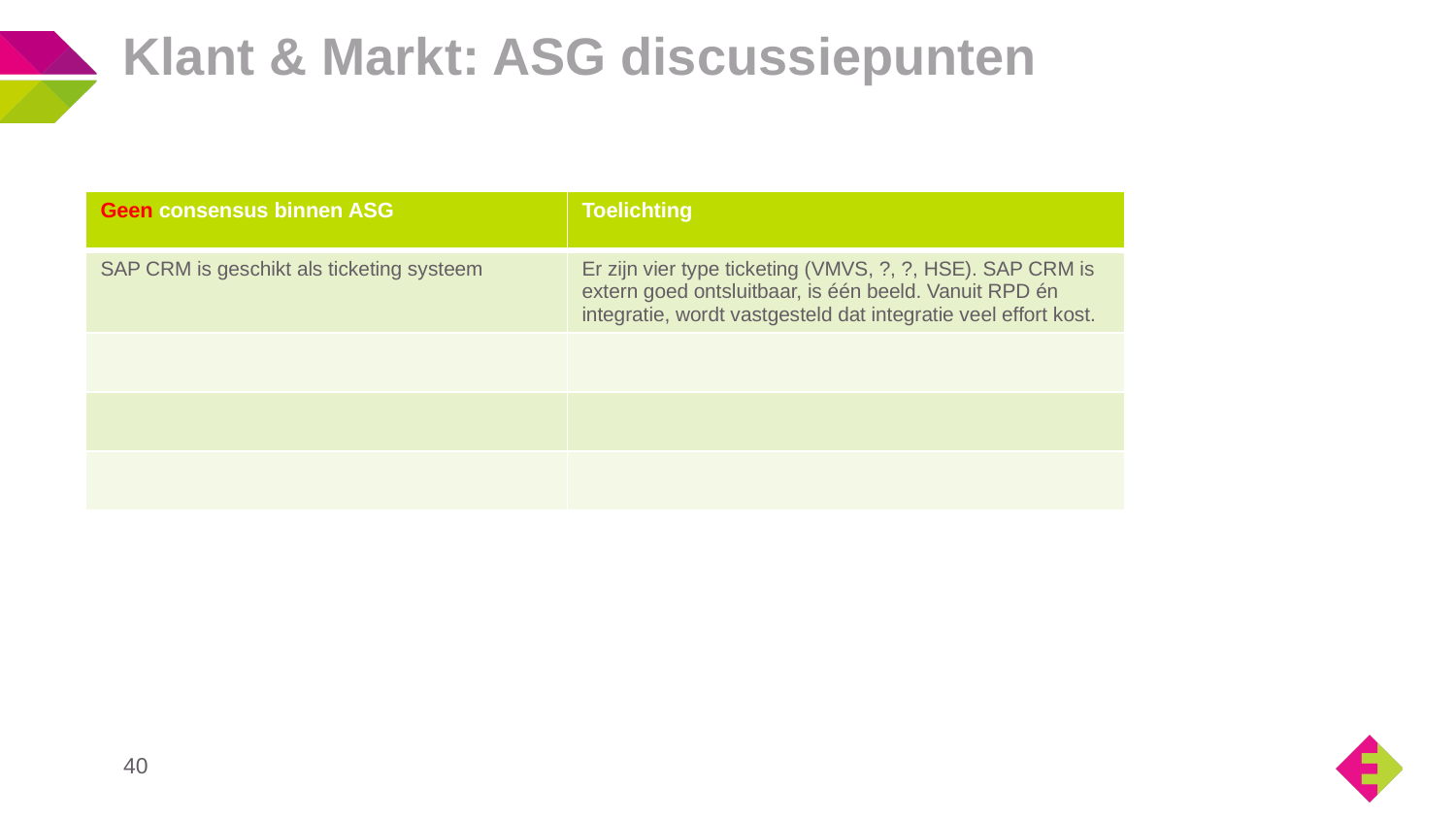

# Klant & Markt: ASG discussiepunten
| Geen consensus binnen ASG | Toelichting |
| --- | --- |
| SAP CRM is geschikt als ticketing systeem | Er zijn vier type ticketing (VMVS, ?, ?, HSE). SAP CRM is extern goed ontsluitbaar, is één beeld. Vanuit RPD én integratie, wordt vastgesteld dat integratie veel effort kost. |
|  |  |
|  |  |
|  |  |